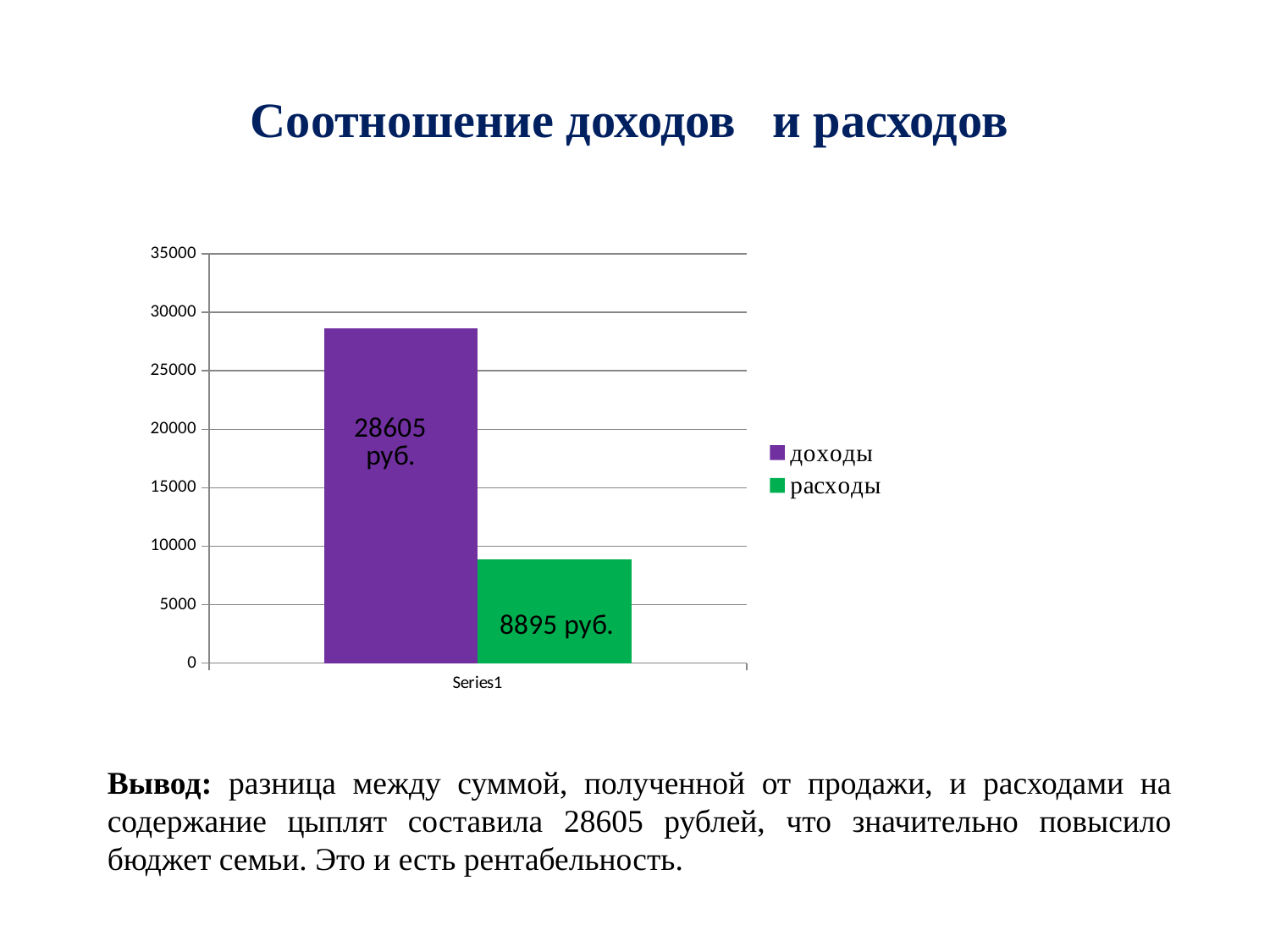

# Соотношение доходов   и расходов

### Chart

| Category | доходы | расходы |
|---|---|---|
|  | 28605.0 | 8895.0 |
Вывод: разница между суммой, полученной от продажи, и расходами на содержание цыплят составила 28605 рублей, что значительно повысило бюджет семьи. Это и есть рентабельность.